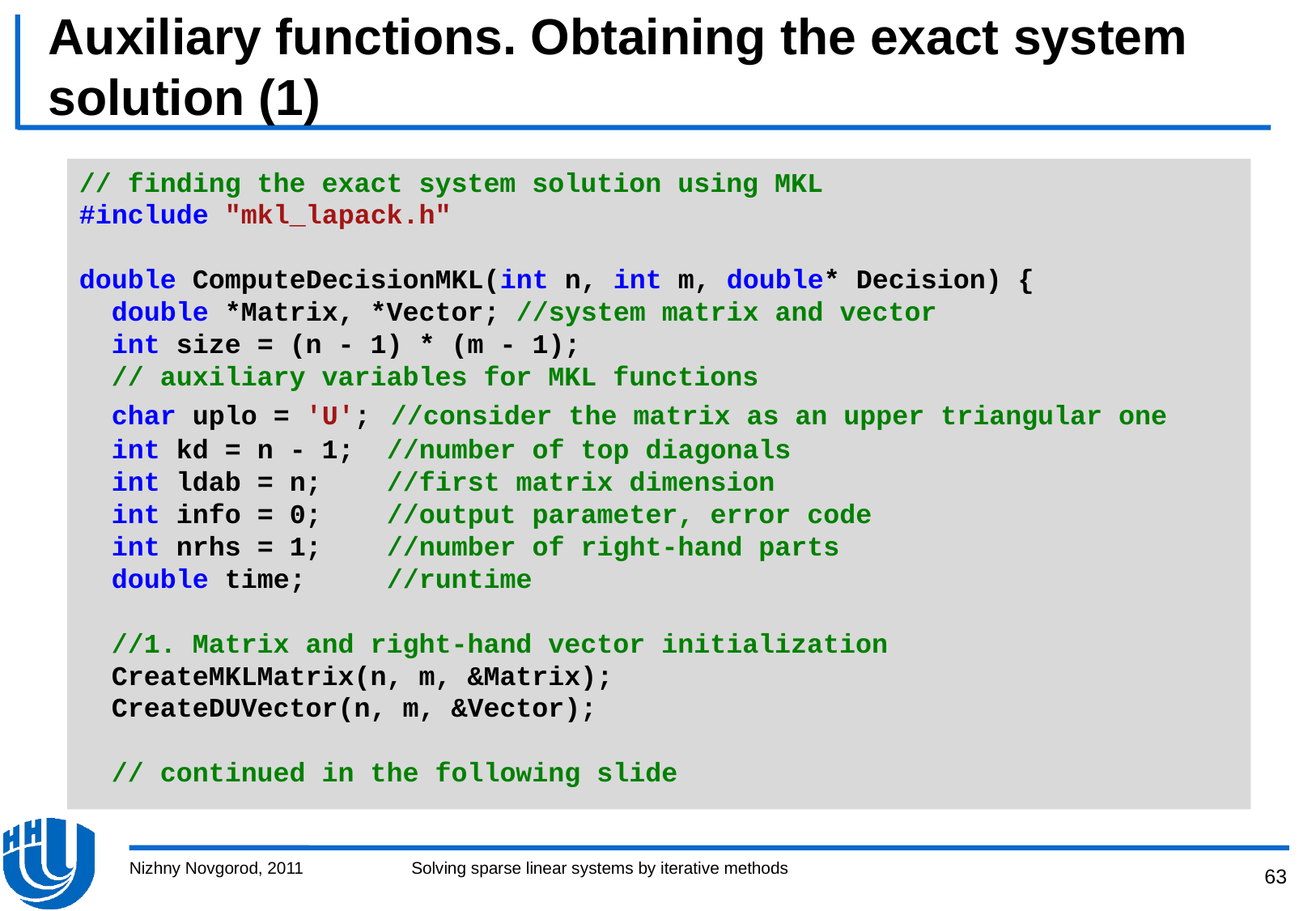

# Auxiliary functions. Obtaining the exact system solution (1)
// finding the exact system solution using MKL
#include "mkl_lapack.h"

double СomputeDecisionMKL(int n, int m, double* Decision) {
  double *Matrix, *Vector; //system matrix and vector
  int size = (n - 1) * (m - 1);
  // auxiliary variables for MKL functions
  char uplo = 'U'; //consider the matrix as an upper triangular one
  int kd = n - 1;  //number of top diagonals
  int ldab = n;    //first matrix dimension
  int info = 0;    //output parameter, error code
  int nrhs = 1;    //number of right-hand parts
  double time;     //runtime

  //1. Matrix and right-hand vector initialization
  CreateMKLMatrix(n, m, &Matrix);
  CreateDUVector(n, m, &Vector);

  // continued in the following slide

Nizhny Novgorod, 2011
Solving sparse linear systems by iterative methods